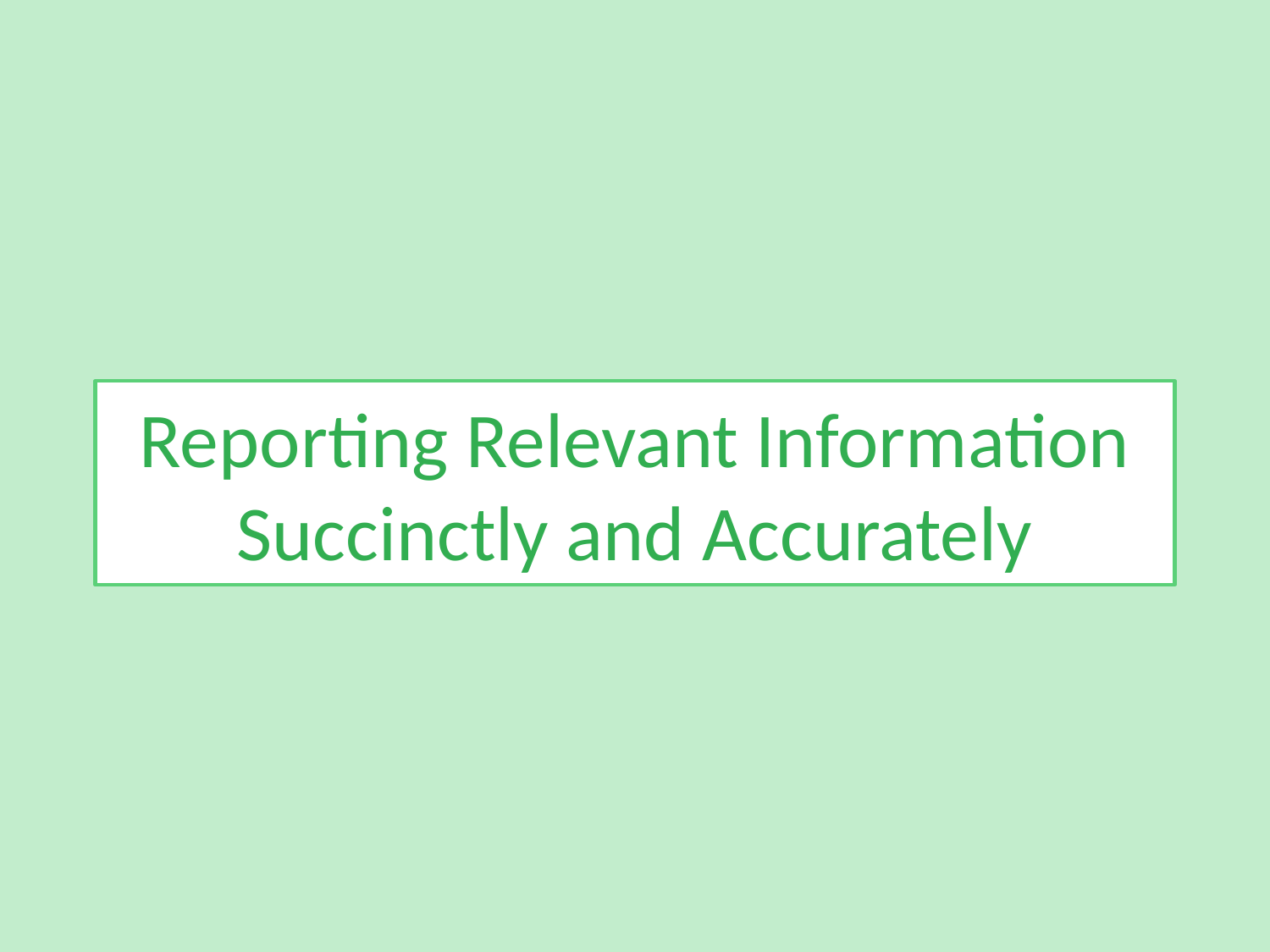

# Reporting Relevant Information Succinctly and Accurately